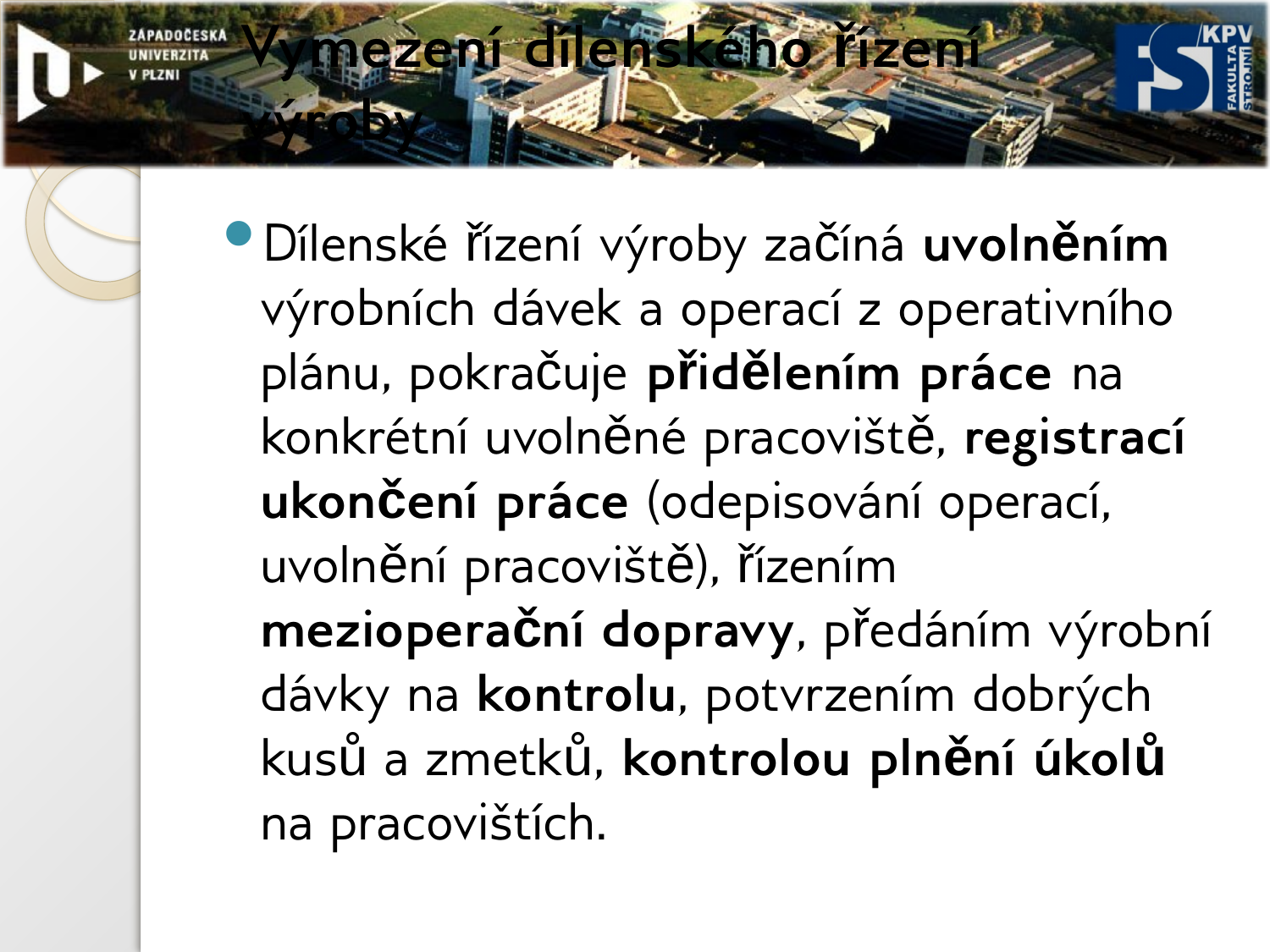

# Vymezení dílenského řízení výroby
Dílenské řízení výroby začíná uvolněním výrobních dávek a operací z operativního plánu, pokračuje přidělením práce na konkrétní uvolněné pracoviště, registrací ukončení práce (odepisování operací, uvolnění pracoviště), řízením mezioperační dopravy, předáním výrobní dávky na kontrolu, potvrzením dobrých kusů a zmetků, kontrolou plnění úkolů na pracovištích.